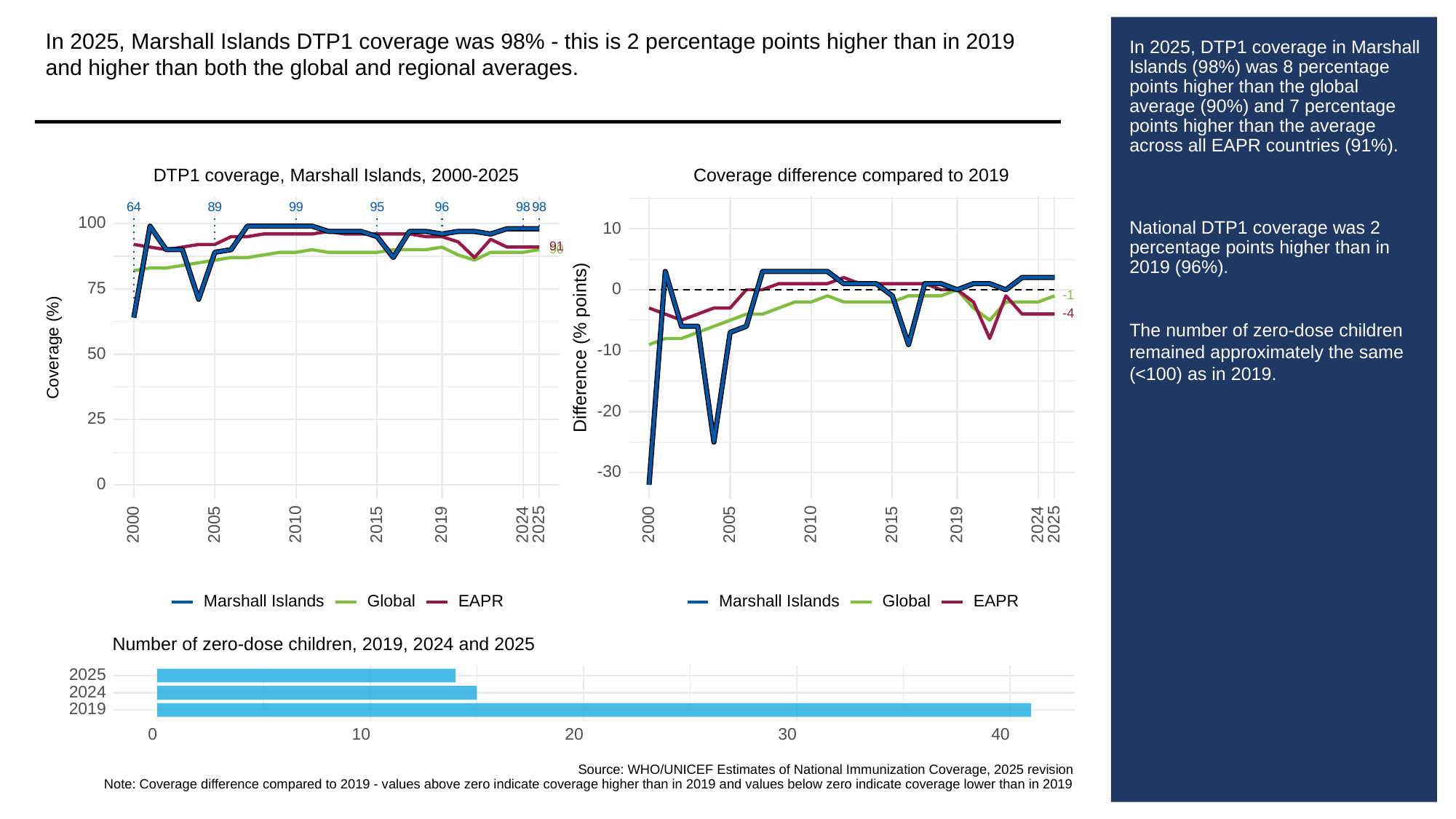

In 2025, Marshall Islands DTP1 coverage was 98% - this is 2 percentage points higher than in 2019 and higher than both the global and regional averages.
# In 2025, DTP1 coverage in Marshall Islands (98%) was 8 percentage points higher than the global average (90%) and 7 percentage points higher than the average across all EAPR countries (91%).

National DTP1 coverage was 2 percentage points higher than in 2019 (96%).

The number of zero-dose children remained approximately the same (<100) as in 2019.

Coverage difference compared to 2019
DTP1 coverage, Marshall Islands, 2000-2025

64
89
99
95
96
98
98
100

10

91
90

75
0

-1
-4

Difference (% points)
Coverage (%)
-10
50

-20

25

-30

0

2000
2005
2010
2015
2019
2024
2025
2000
2005
2010
2015
2019
2024
2025
Global
Global
Marshall Islands
Marshall Islands
EAPR
EAPR

Number of zero-dose children, 2019, 2024 and 2025

2025

2024

2019

30
0
10
20
40
Source: WHO/UNICEF Estimates of National Immunization Coverage, 2025 revision
Note: Coverage difference compared to 2019 - values above zero indicate coverage higher than in 2019 and values below zero indicate coverage lower than in 2019